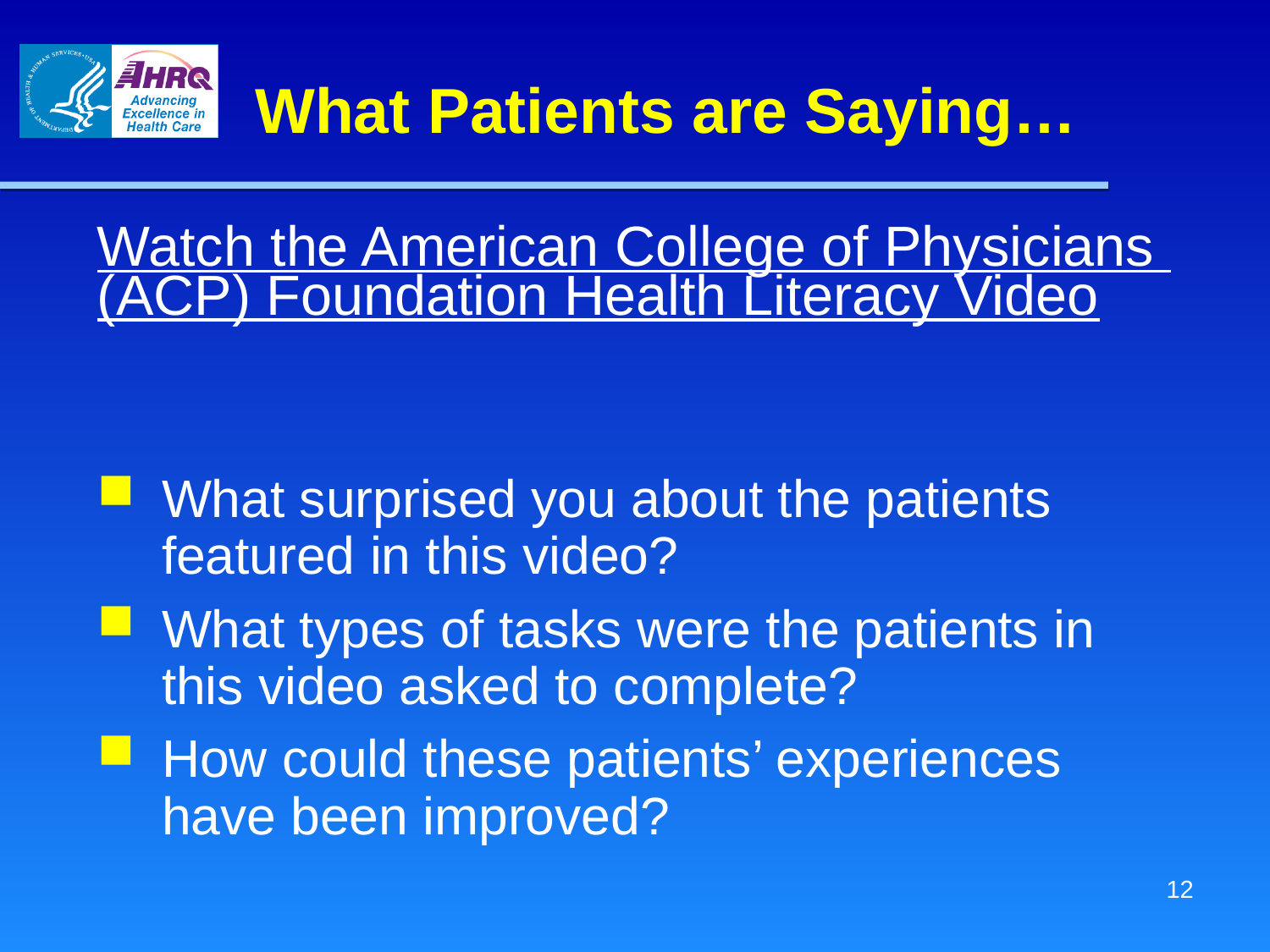

# What Patients are Saying…
Watch the American College of Physicians (ACP) Foundation Health Literacy Video
What surprised you about the patients featured in this video?
What types of tasks were the patients in this video asked to complete?
How could these patients’ experiences have been improved?
12